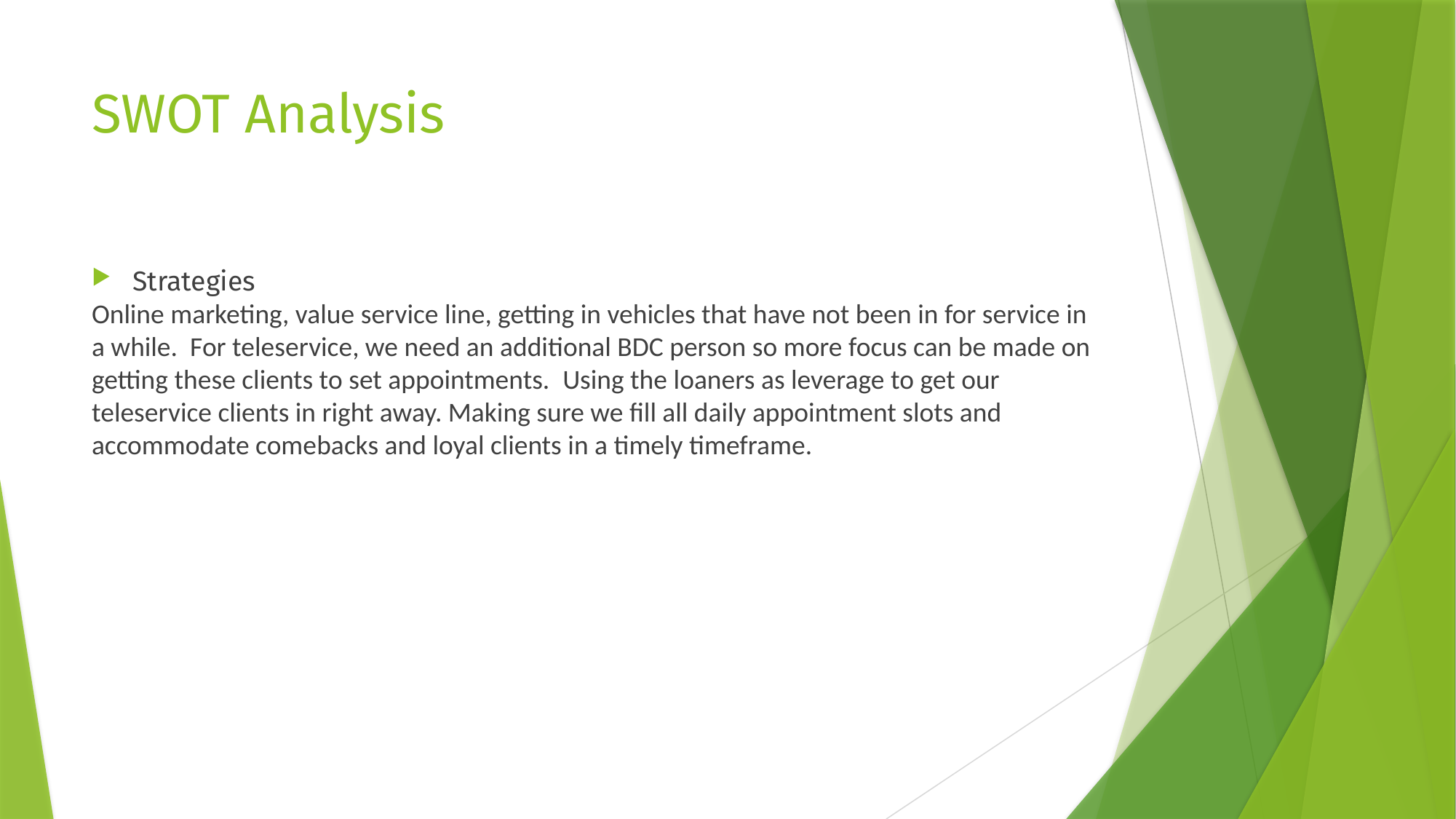

# SWOT Analysis
Strategies
Online marketing, value service line, getting in vehicles that have not been in for service in a while.  For teleservice, we need an additional BDC person so more focus can be made on getting these clients to set appointments.  Using the loaners as leverage to get our teleservice clients in right away. Making sure we fill all daily appointment slots and accommodate comebacks and loyal clients in a timely timeframe.